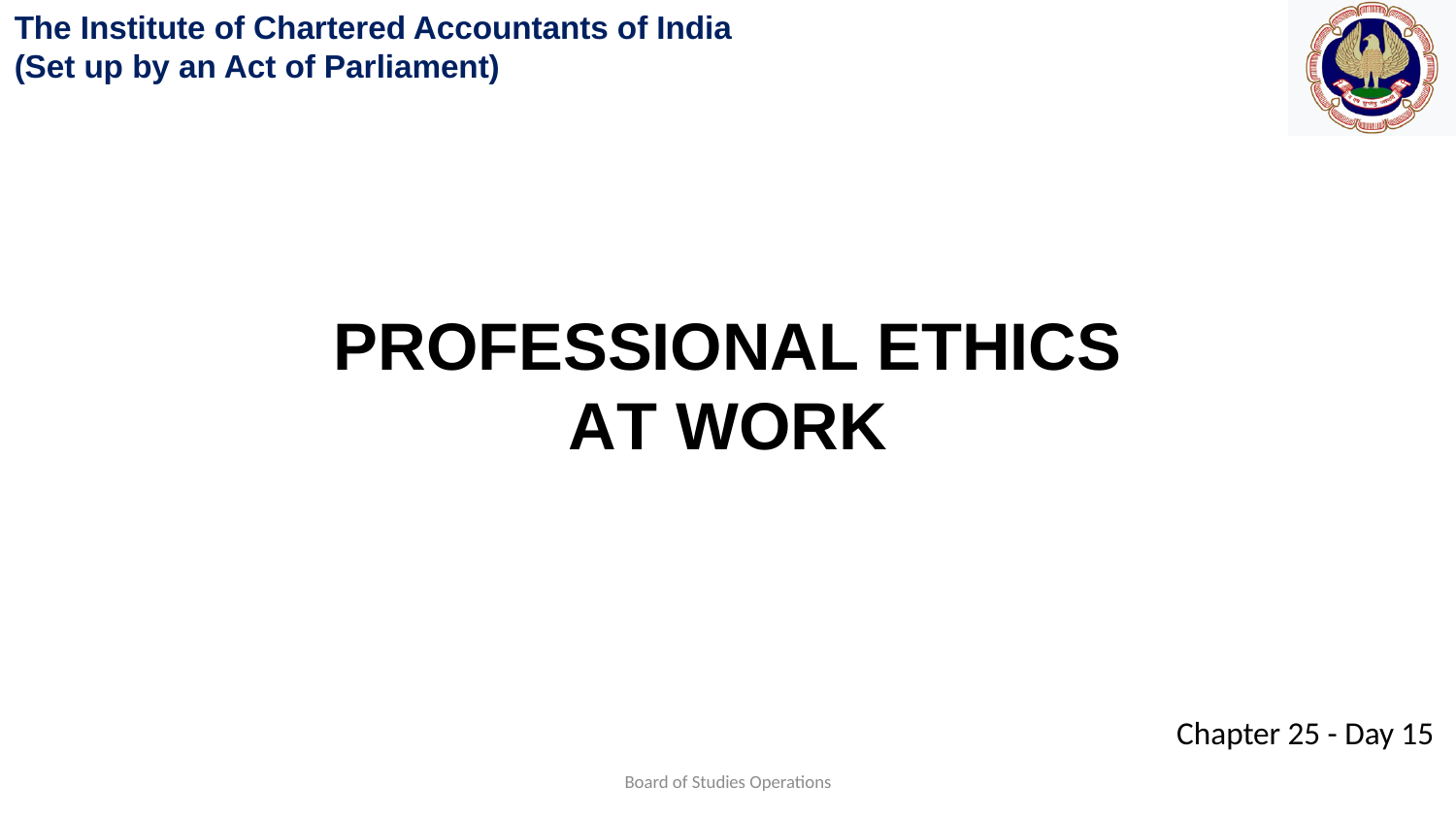

PROFESSIONAL ETHICS
AT WORK
Board of Studies Operations